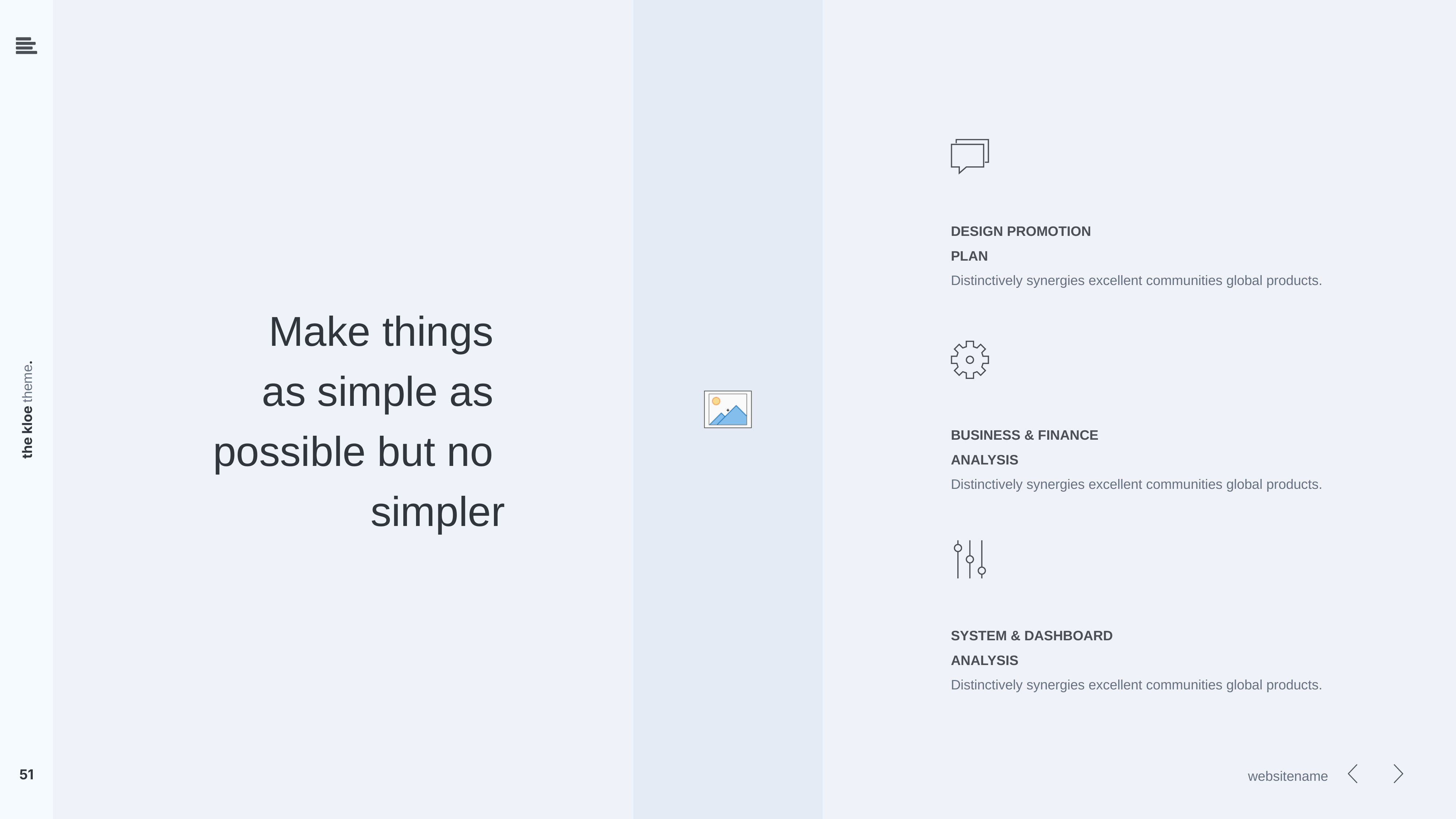

DESIGN PROMOTION
PLAN
Distinctively synergies excellent communities global products.
Make things
as simple as
possible but no
simpler

BUSINESS & FINANCE
ANALYSIS
Distinctively synergies excellent communities global products.

SYSTEM & DASHBOARD
ANALYSIS
Distinctively synergies excellent communities global products.
51